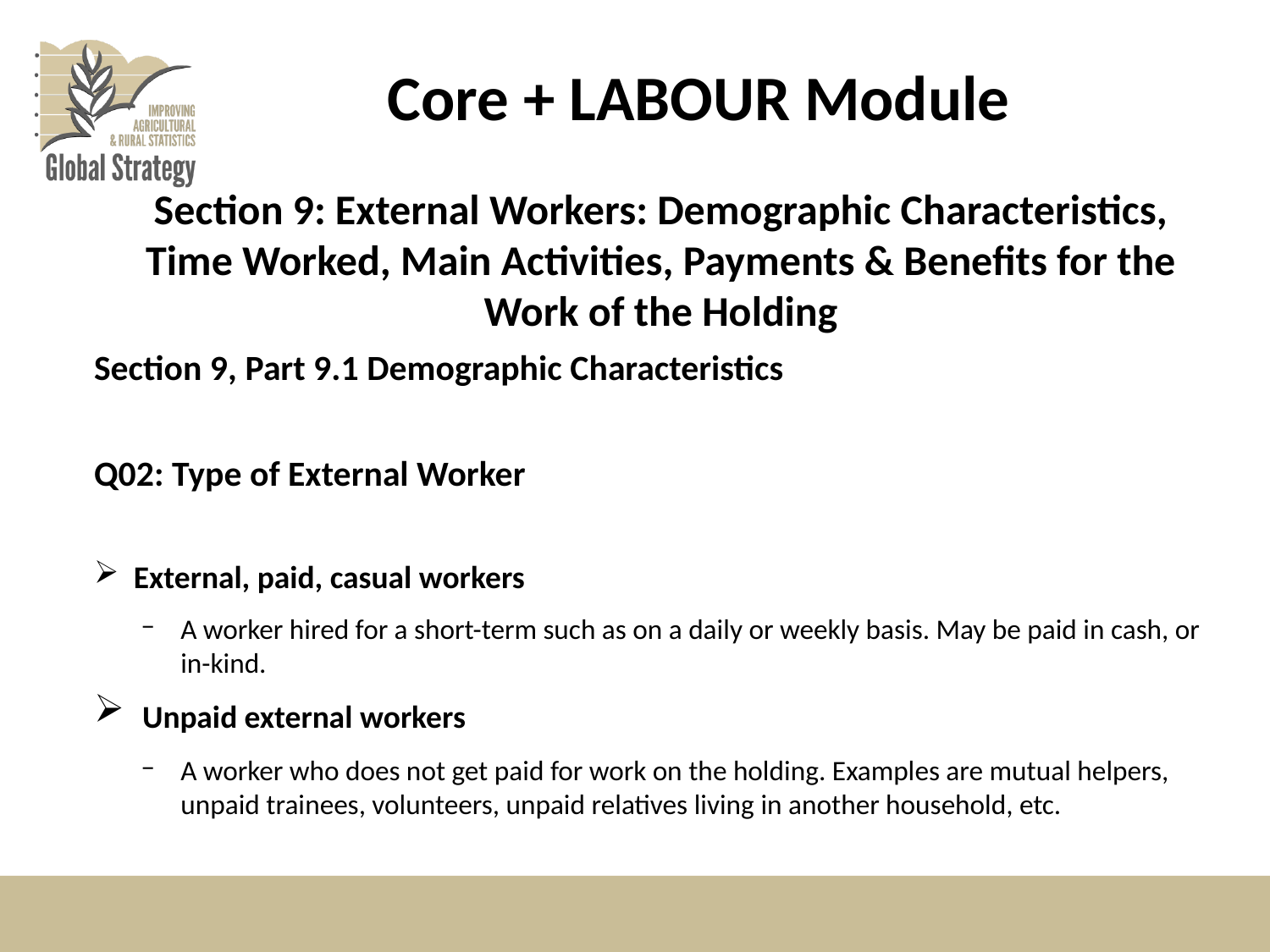

# Core + LABOUR Module
Section 9: External Workers: Demographic Characteristics, Time Worked, Main Activities, Payments & Benefits for the Work of the Holding
Section 9, Part 9.1 Demographic Characteristics

Q02: Type of External Worker

External, paid, casual workers
A worker hired for a short-term such as on a daily or weekly basis. May be paid in cash, or in-kind.
 Unpaid external workers
A worker who does not get paid for work on the holding. Examples are mutual helpers, unpaid trainees, volunteers, unpaid relatives living in another household, etc.